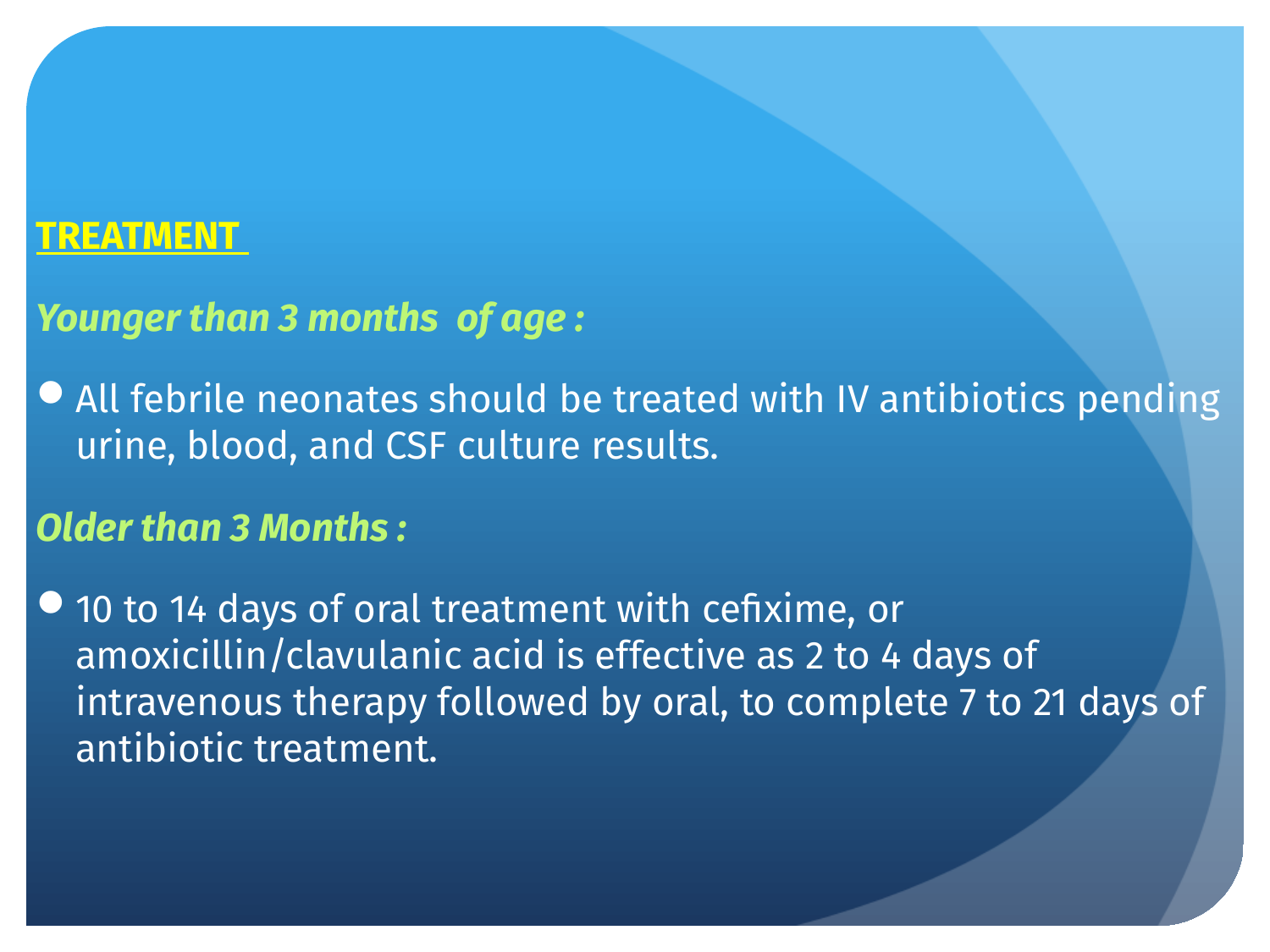

TREATMENT
Younger than 3 months  of age :
All febrile neonates should be treated with IV antibiotics pending urine, blood, and CSF culture results.
Older than 3 Months :
10 to 14 days of oral treatment with ceﬁxime, or amoxicillin/clavulanic acid is effective as 2 to 4 days of intravenous therapy followed by oral, to complete 7 to 21 days of antibiotic treatment.